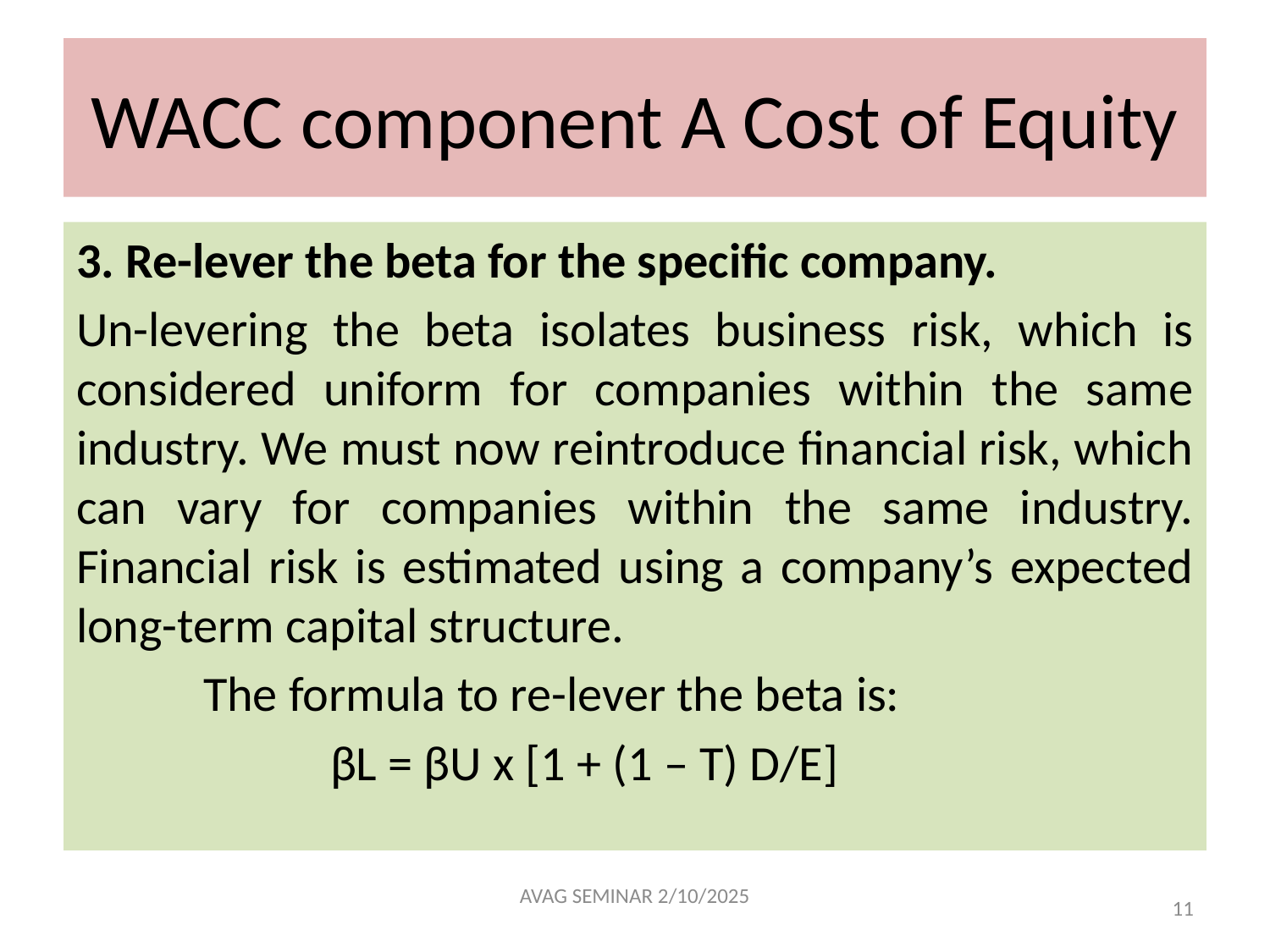

# WACC component A Cost of Equity
3. Re-lever the beta for the specific company.
Un-levering the beta isolates business risk, which is considered uniform for companies within the same industry. We must now reintroduce financial risk, which can vary for companies within the same industry. Financial risk is estimated using a company’s expected long-term capital structure.
	The formula to re-lever the beta is:
		βL = βU x [1 + (1 – T) D/E]
AVAG SEMINAR 2/10/2025

11